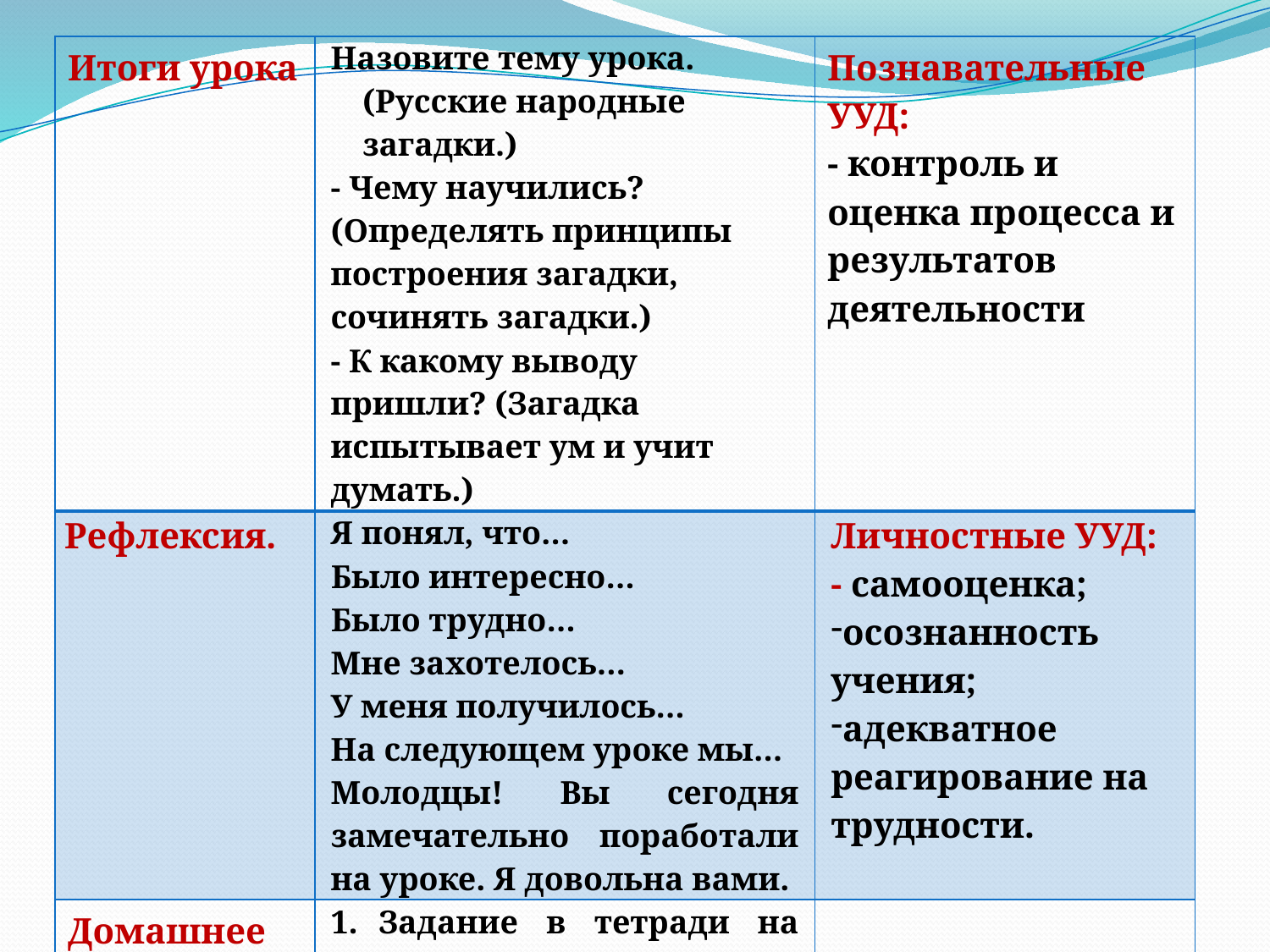

| Итоги урока | Назовите тему урока. (Русские народные загадки.) - Чему научились? (Определять принципы построения загадки, сочинять загадки.) - К какому выводу пришли? (Загадка испытывает ум и учит думать.) | Познавательные УУД: - контроль и оценка процесса и результатов деятельности |
| --- | --- | --- |
| Рефлексия. | Я понял, что… Было интересно… Было трудно… Мне захотелось… У меня получилось… На следующем уроке мы… Молодцы! Вы сегодня замечательно поработали на уроке. Я довольна вами. | Личностные УУД: - самооценка; осознанность учения; адекватное реагирование на трудности. |
| Домашнее задание | Задание в тетради на стр. 37 (2). Придумать загадку самостоятельно. |  |